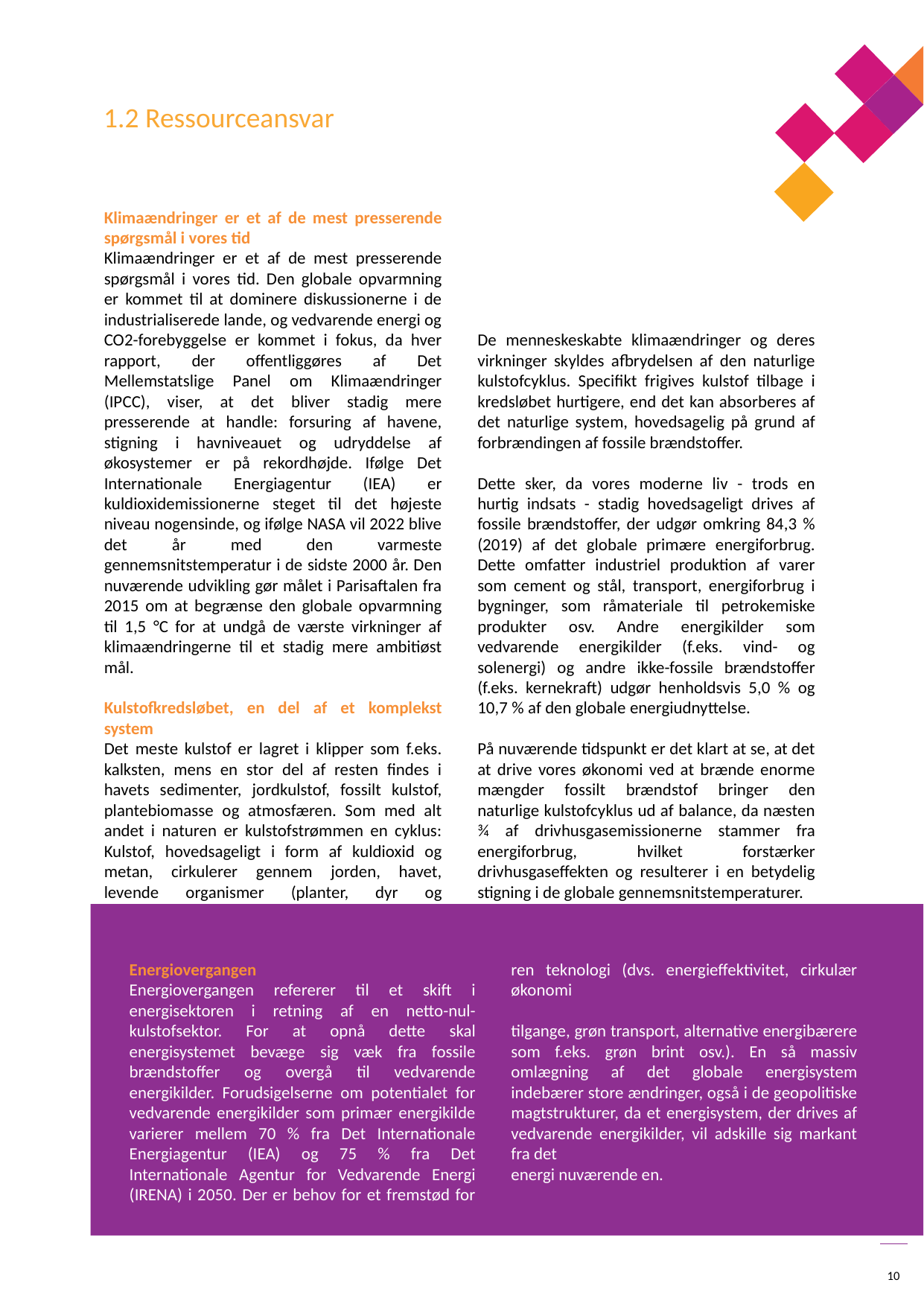

1.2 Ressourceansvar
Klimaændringer er et af de mest presserende spørgsmål i vores tid
Klimaændringer er et af de mest presserende spørgsmål i vores tid. Den globale opvarmning er kommet til at dominere diskussionerne i de industrialiserede lande, og vedvarende energi og CO2-forebyggelse er kommet i fokus, da hver rapport, der offentliggøres af Det Mellemstatslige Panel om Klimaændringer (IPCC), viser, at det bliver stadig mere presserende at handle: forsuring af havene, stigning i havniveauet og udryddelse af økosystemer er på rekordhøjde. Ifølge Det Internationale Energiagentur (IEA) er kuldioxidemissionerne steget til det højeste niveau nogensinde, og ifølge NASA vil 2022 blive det år med den varmeste gennemsnitstemperatur i de sidste 2000 år. Den nuværende udvikling gør målet i Parisaftalen fra 2015 om at begrænse den globale opvarmning til 1,5 °C for at undgå de værste virkninger af klimaændringerne til et stadig mere ambitiøst mål.

Kulstofkredsløbet, en del af et komplekst system
Det meste kulstof er lagret i klipper som f.eks. kalksten, mens en stor del af resten findes i havets sedimenter, jordkulstof, fossilt kulstof, plantebiomasse og atmosfæren. Som med alt andet i naturen er kulstofstrømmen en cyklus: Kulstof, hovedsageligt i form af kuldioxid og metan, cirkulerer gennem jorden, havet, levende organismer (planter, dyr og mikroorganismer), atmosfæren, gennem jorden, jordens indre og havet.

De menneskeskabte klimaændringer og deres virkninger skyldes afbrydelsen af den naturlige kulstofcyklus. Specifikt frigives kulstof tilbage i kredsløbet hurtigere, end det kan absorberes af det naturlige system, hovedsagelig på grund af forbrændingen af fossile brændstoffer.

Dette sker, da vores moderne liv - trods en hurtig indsats - stadig hovedsageligt drives af fossile brændstoffer, der udgør omkring 84,3 % (2019) af det globale primære energiforbrug. Dette omfatter industriel produktion af varer som cement og stål, transport, energiforbrug i bygninger, som råmateriale til petrokemiske produkter osv. Andre energikilder som vedvarende energikilder (f.eks. vind- og solenergi) og andre ikke-fossile brændstoffer (f.eks. kernekraft) udgør henholdsvis 5,0 % og 10,7 % af den globale energiudnyttelse.

På nuværende tidspunkt er det klart at se, at det at drive vores økonomi ved at brænde enorme mængder fossilt brændstof bringer den naturlige kulstofcyklus ud af balance, da næsten ¾ af drivhusgasemissionerne stammer fra energiforbrug, hvilket forstærker drivhusgaseffekten og resulterer i en betydelig stigning i de globale gennemsnitstemperaturer.

Energiovergangen
Energiovergangen refererer til et skift i energisektoren i retning af en netto-nul-kulstofsektor. For at opnå dette skal energisystemet bevæge sig væk fra fossile brændstoffer og overgå til vedvarende energikilder. Forudsigelserne om potentialet for vedvarende energikilder som primær energikilde varierer mellem 70 % fra Det Internationale Energiagentur (IEA) og 75 % fra Det Internationale Agentur for Vedvarende Energi (IRENA) i 2050. Der er behov for et fremstød for ren teknologi (dvs. energieffektivitet, cirkulær økonomi

tilgange, grøn transport, alternative energibærere som f.eks. grøn brint osv.). En så massiv omlægning af det globale energisystem indebærer store ændringer, også i de geopolitiske magtstrukturer, da et energisystem, der drives af vedvarende energikilder, vil adskille sig markant fra det
energi nuværende en.

10